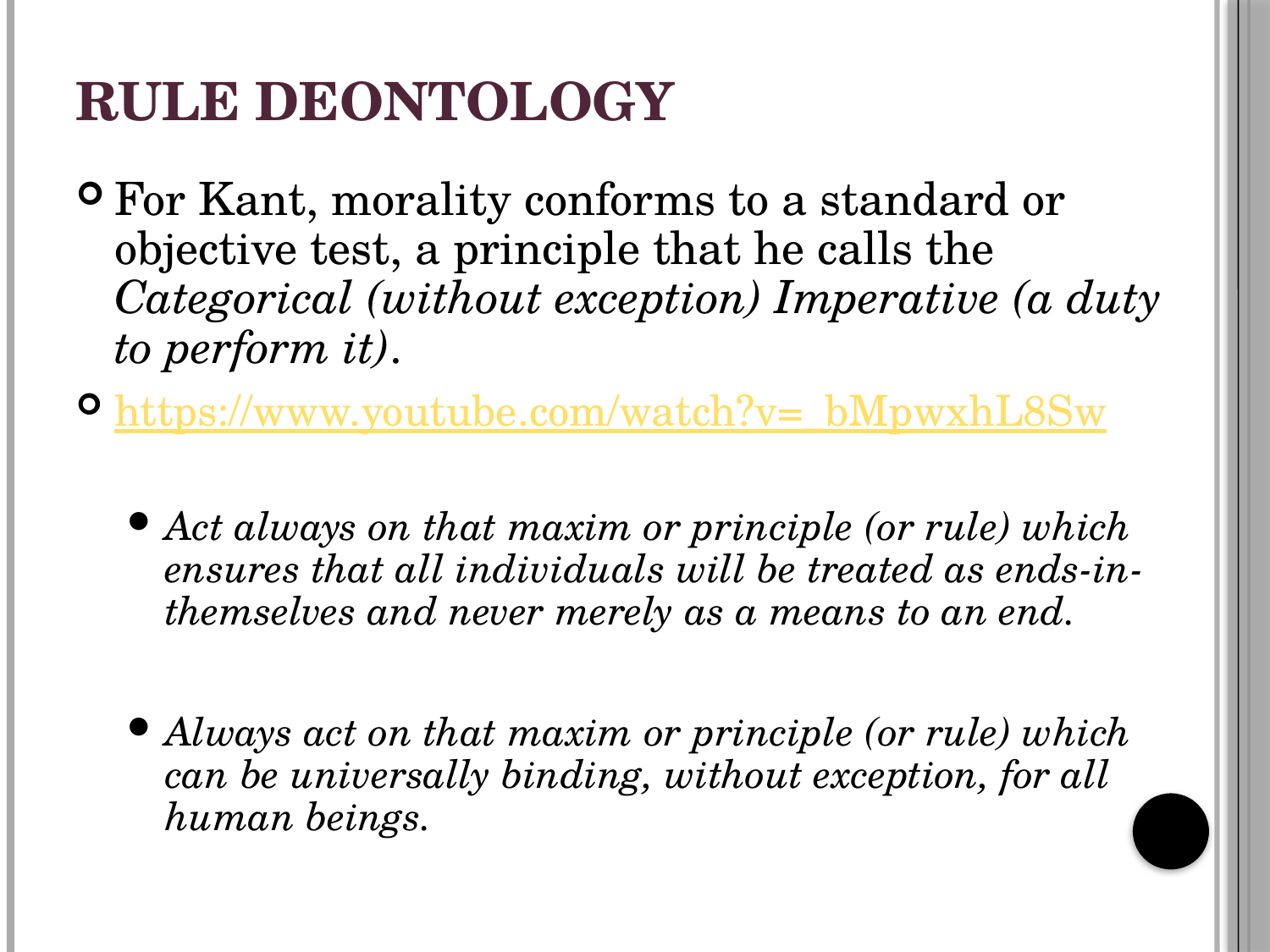

# Rule Deontology
For Kant, morality conforms to a standard or objective test, a principle that he calls the Categorical (without exception) Imperative (a duty to perform it).
https://www.youtube.com/watch?v=_bMpwxhL8Sw

Act always on that maxim or principle (or rule) which ensures that all individuals will be treated as ends-in-themselves and never merely as a means to an end.

Always act on that maxim or principle (or rule) which can be universally binding, without exception, for all human beings.